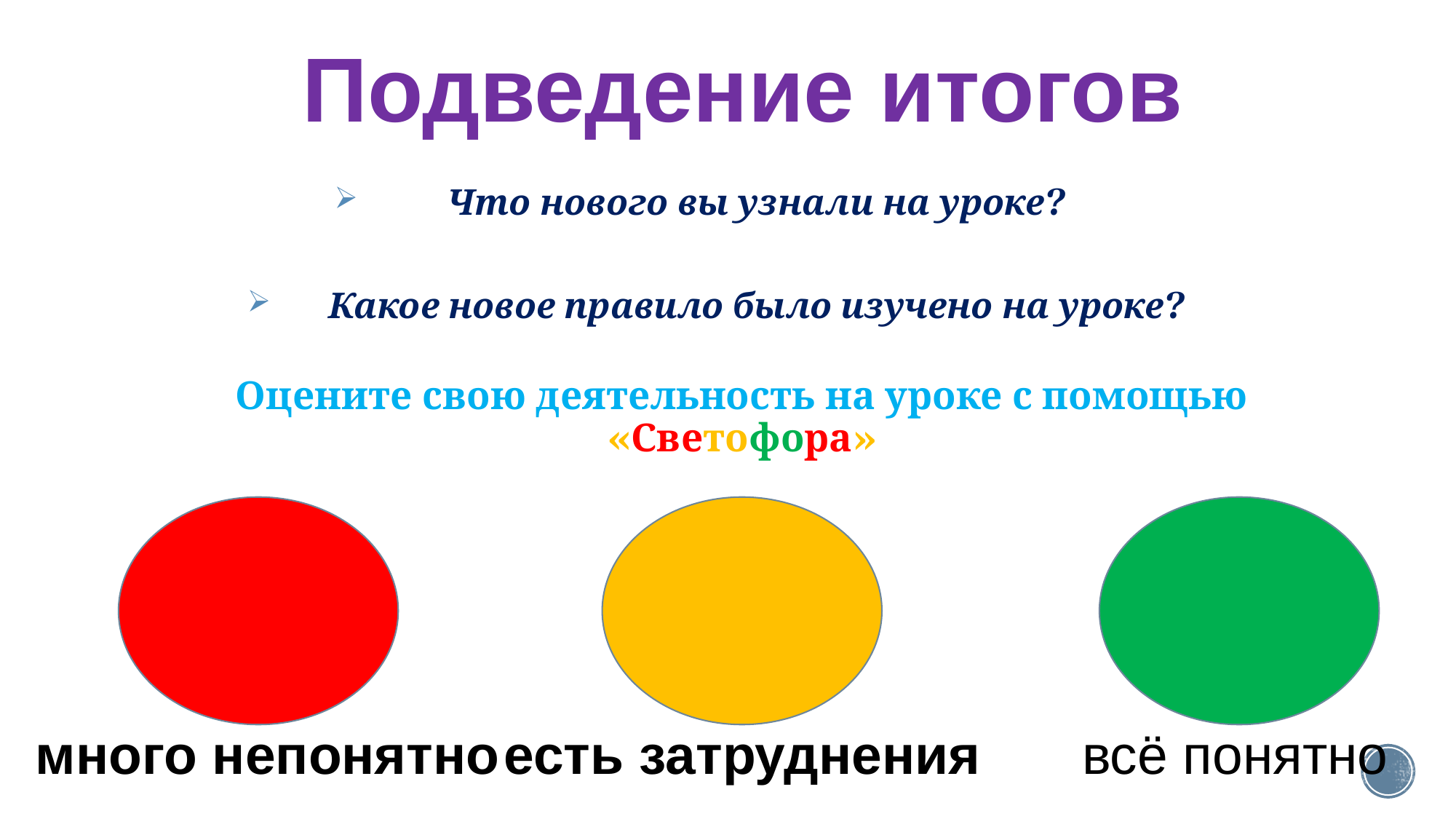

# Подведение итогов
 Что нового вы узнали на уроке?

 Какое новое правило было изучено на уроке?

Оцените свою деятельность на уроке с помощью «Светофора»

есть затруднения
всё понятно
много непонятно